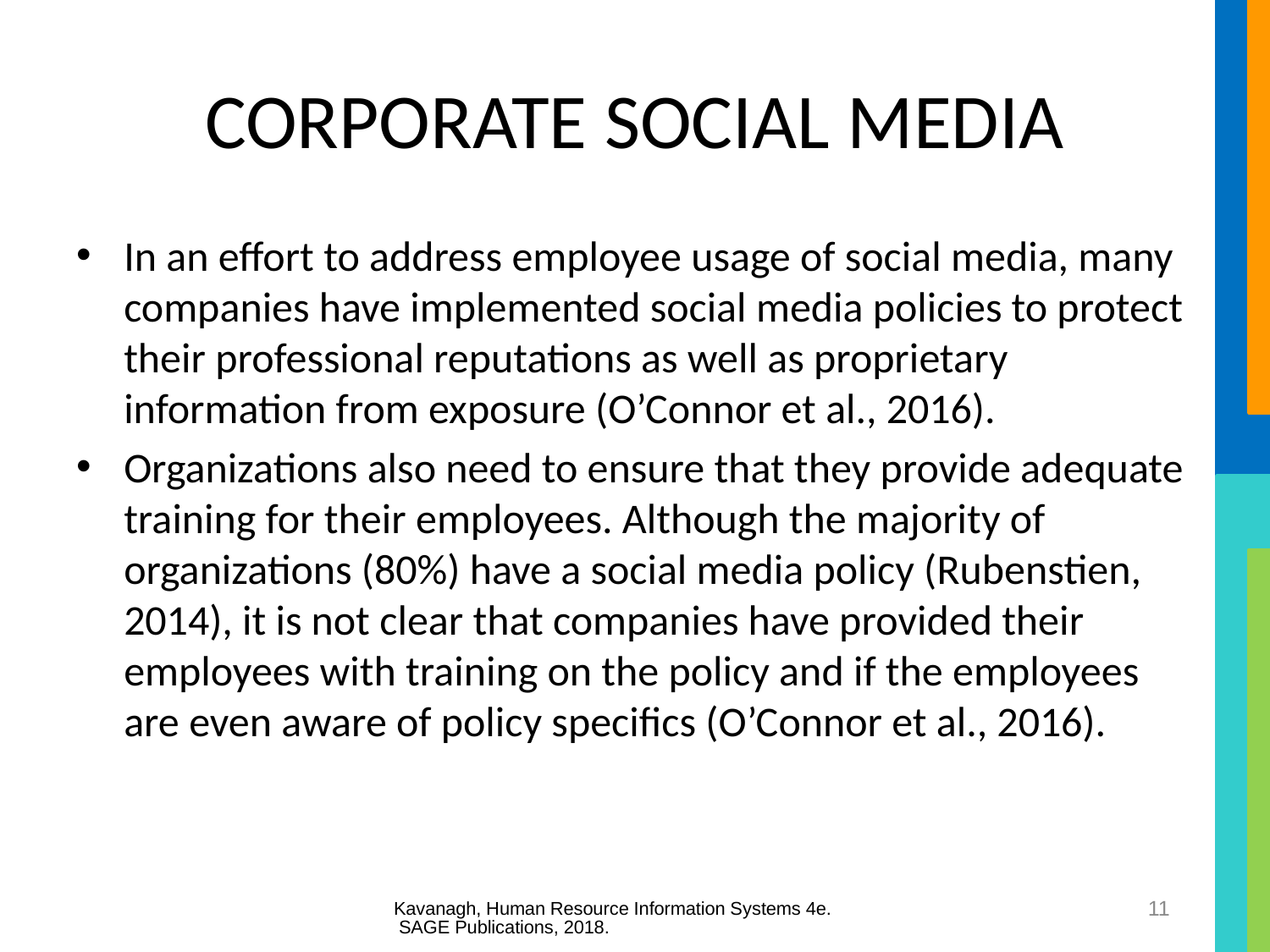

# CORPORATE SOCIAL MEDIA
In an effort to address employee usage of social media, many companies have implemented social media policies to protect their professional reputations as well as proprietary information from exposure (O’Connor et al., 2016).
Organizations also need to ensure that they provide adequate training for their employees. Although the majority of organizations (80%) have a social media policy (Rubenstien, 2014), it is not clear that companies have provided their employees with training on the policy and if the employees are even aware of policy specifics (O’Connor et al., 2016).
Kavanagh, Human Resource Information Systems 4e. SAGE Publications, 2018.
11